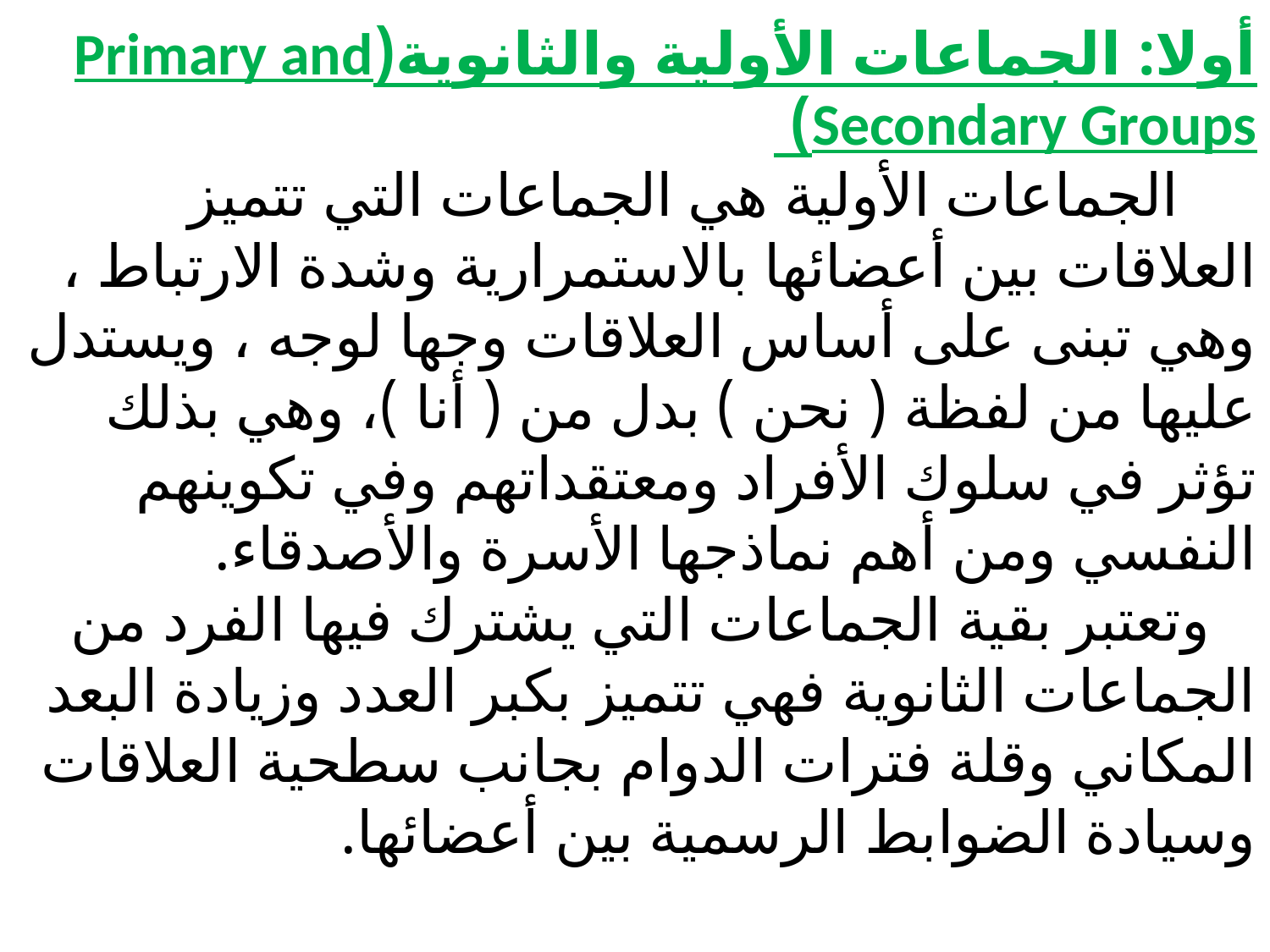

# أولا: الجماعات الأولية والثانوية(Primary and Secondary Groups) الجماعات الأولية هي الجماعات التي تتميز العلاقات بين أعضائها بالاستمرارية وشدة الارتباط ، وهي تبنى على أساس العلاقات وجها لوجه ، ويستدل عليها من لفظة ( نحن ) بدل من ( أنا )، وهي بذلك تؤثر في سلوك الأفراد ومعتقداتهم وفي تكوينهم النفسي ومن أهم نماذجها الأسرة والأصدقاء. وتعتبر بقية الجماعات التي يشترك فيها الفرد من الجماعات الثانوية فهي تتميز بكبر العدد وزيادة البعد المكاني وقلة فترات الدوام بجانب سطحية العلاقات وسيادة الضوابط الرسمية بين أعضائها.